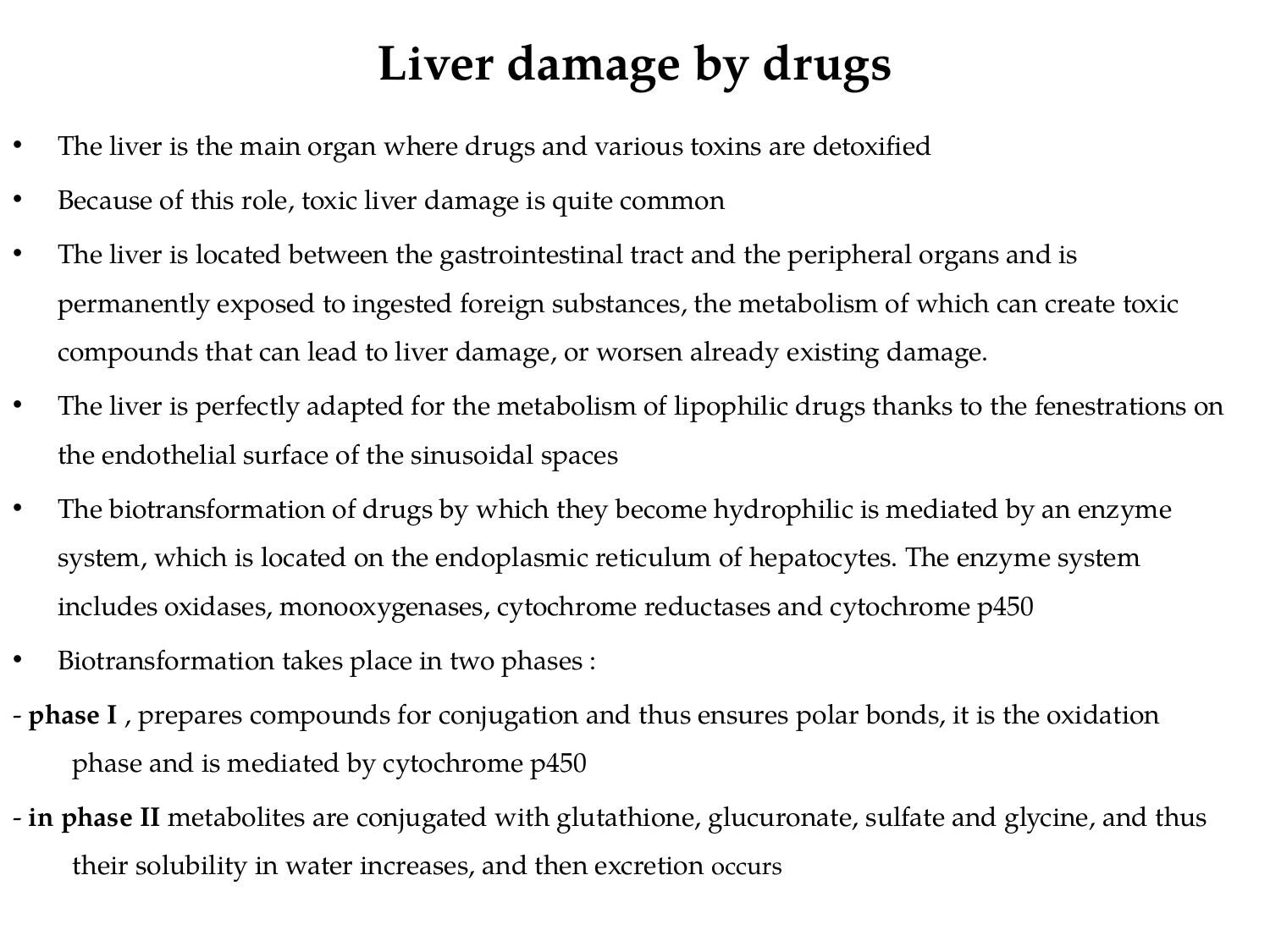

# Liver damage by drugs
The liver is the main organ where drugs and various toxins are detoxified
Because of this role, toxic liver damage is quite common
The liver is located between the gastrointestinal tract and the peripheral organs and is permanently exposed to ingested foreign substances, the metabolism of which can create toxic compounds that can lead to liver damage, or worsen already existing damage.
The liver is perfectly adapted for the metabolism of lipophilic drugs thanks to the fenestrations on the endothelial surface of the sinusoidal spaces
The biotransformation of drugs by which they become hydrophilic is mediated by an enzyme system, which is located on the endoplasmic reticulum of hepatocytes. The enzyme system includes oxidases, monooxygenases, cytochrome reductases and cytochrome p450
Biotransformation takes place in two phases :
- phase I , prepares compounds for conjugation and thus ensures polar bonds, it is the oxidation phase and is mediated by cytochrome p450
- in phase II metabolites are conjugated with glutathione, glucuronate, sulfate and glycine, and thus their solubility in water increases, and then excretion occurs